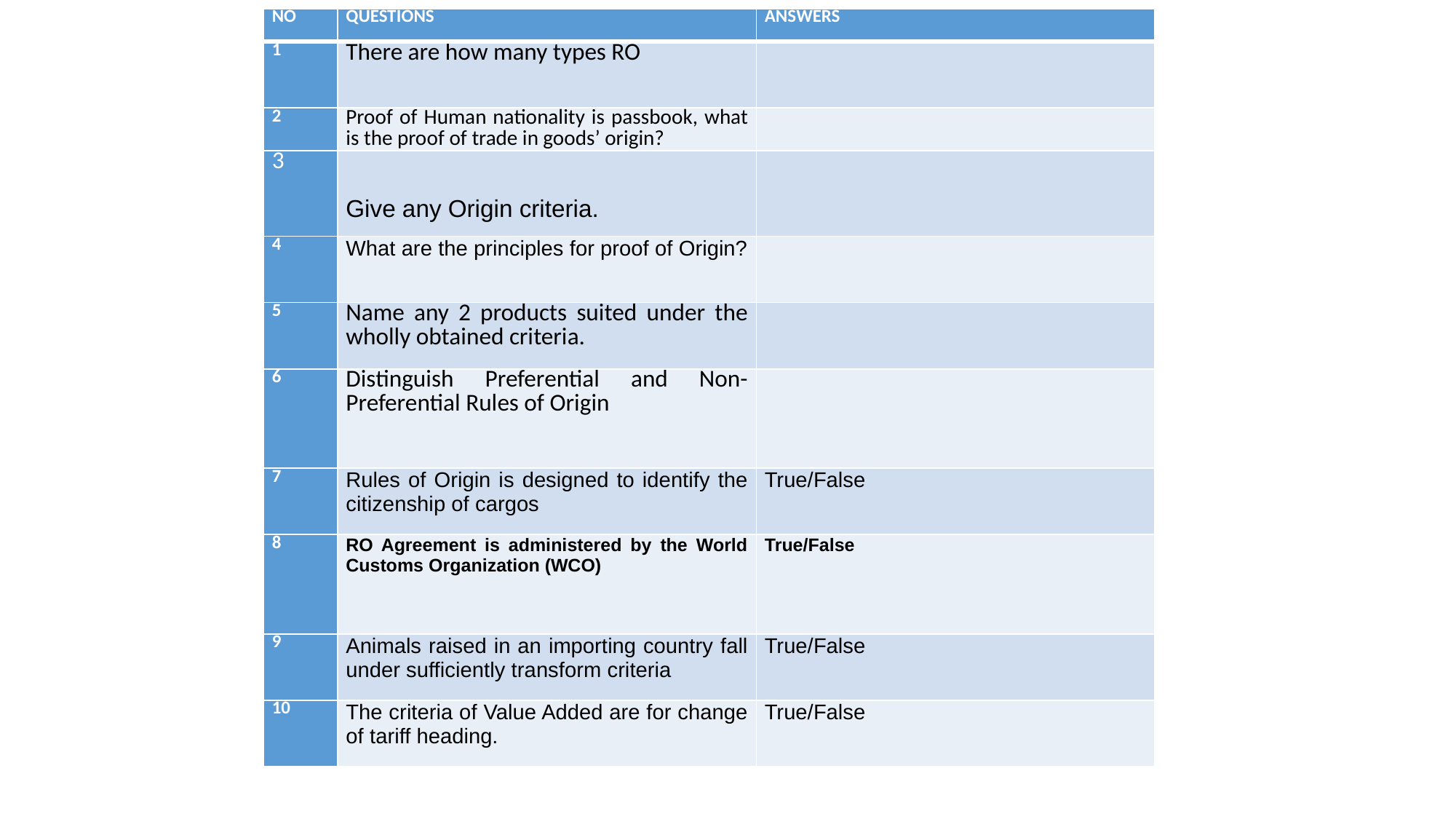

| NO | QUESTIONS | ANSWERS |
| --- | --- | --- |
| 1 | There are how many types RO |  |
| 2 | Proof of Human nationality is passbook, what is the proof of trade in goods’ origin? |  |
| 3 | Give any Origin criteria. |  |
| 4 | What are the principles for proof of Origin? |  |
| 5 | Name any 2 products suited under the wholly obtained criteria. |  |
| 6 | Distinguish Preferential and Non-Preferential Rules of Origin |  |
| 7 | Rules of Origin is designed to identify the citizenship of cargos | True/False |
| 8 | RO Agreement is administered by the World Customs Organization (WCO) | True/False |
| 9 | Animals raised in an importing country fall under sufficiently transform criteria | True/False |
| 10 | The criteria of Value Added are for change of tariff heading. | True/False |